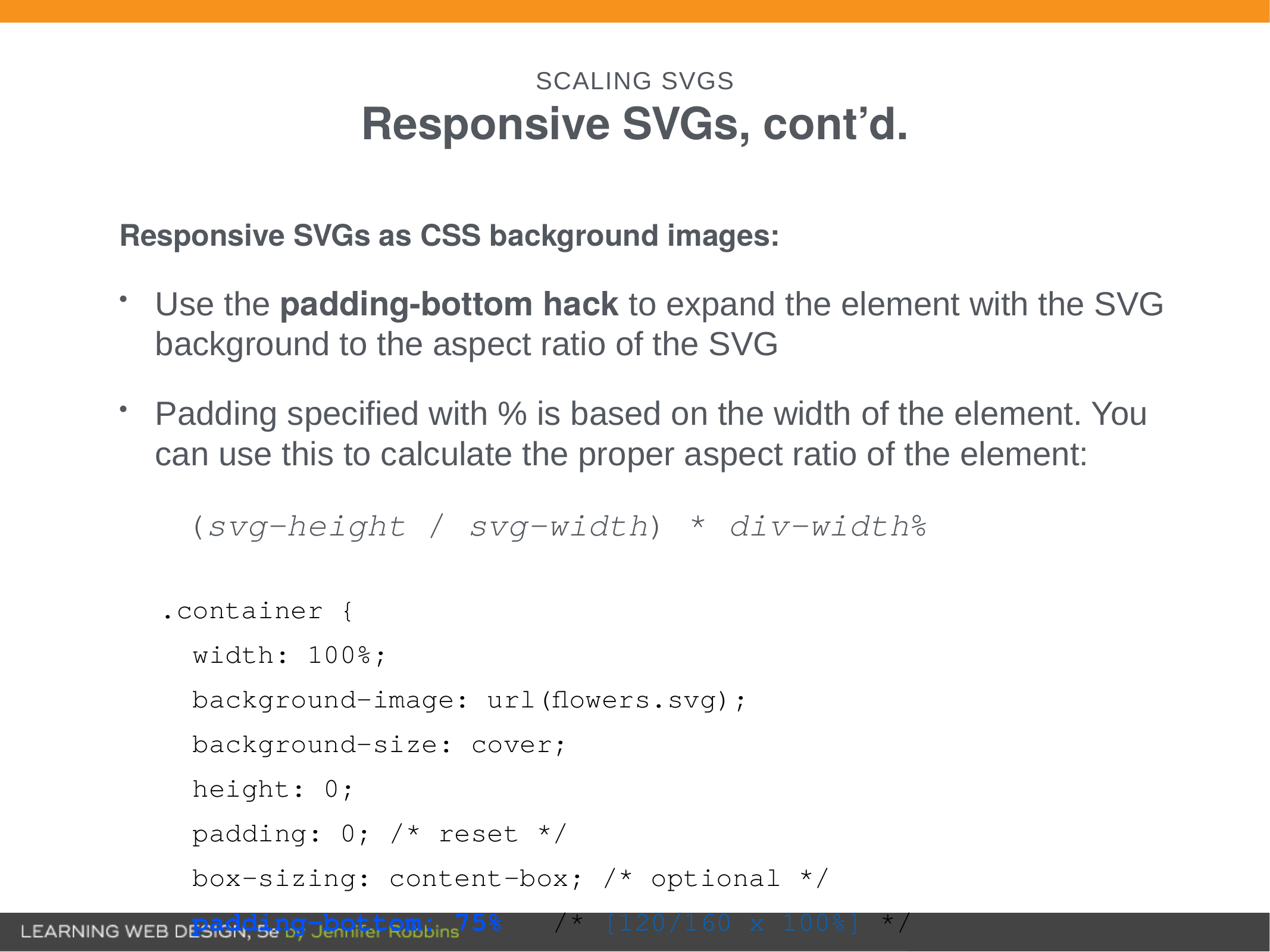

# SCALING SVGS
Responsive SVGs, cont’d.
Responsive SVGs as CSS background images:
Use the padding-bottom hack to expand the element with the SVG background to the aspect ratio of the SVG
Padding specified with % is based on the width of the element. You can use this to calculate the proper aspect ratio of the element:
(svg-height / svg-width) * div-width%
.container {
  width: 100%;
  background-image: url(flowers.svg);
  background-size: cover;
  height: 0;
  padding: 0; /* reset */
  box-sizing: content-box; /* optional */
  padding-bottom: 75%   /* [120/160 x 100%] */
}